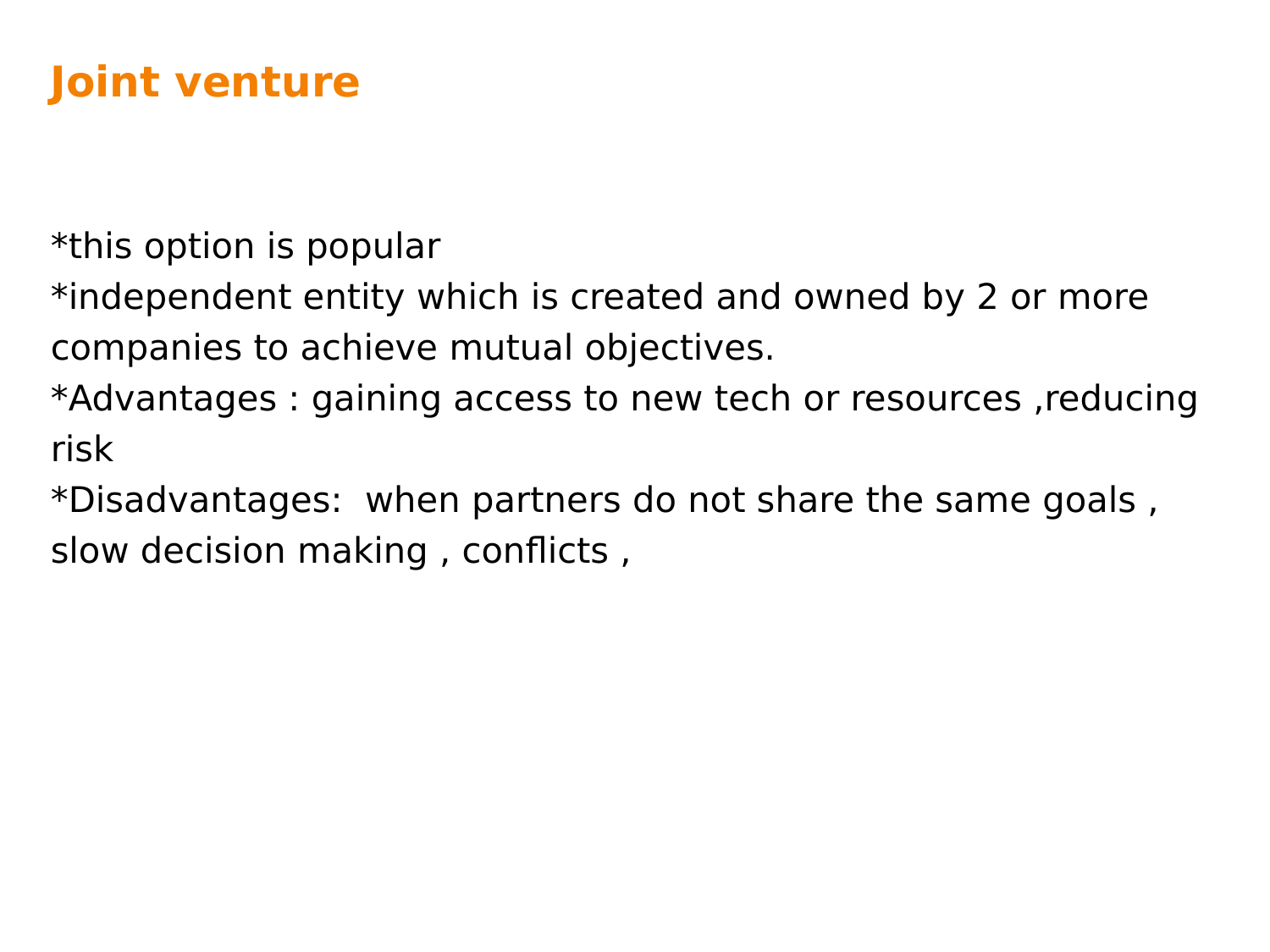

# Joint venture
*this option is popular
*independent entity which is created and owned by 2 or more companies to achieve mutual objectives.
*Advantages : gaining access to new tech or resources ,reducing risk
*Disadvantages:  when partners do not share the same goals , slow decision making , conflicts ,